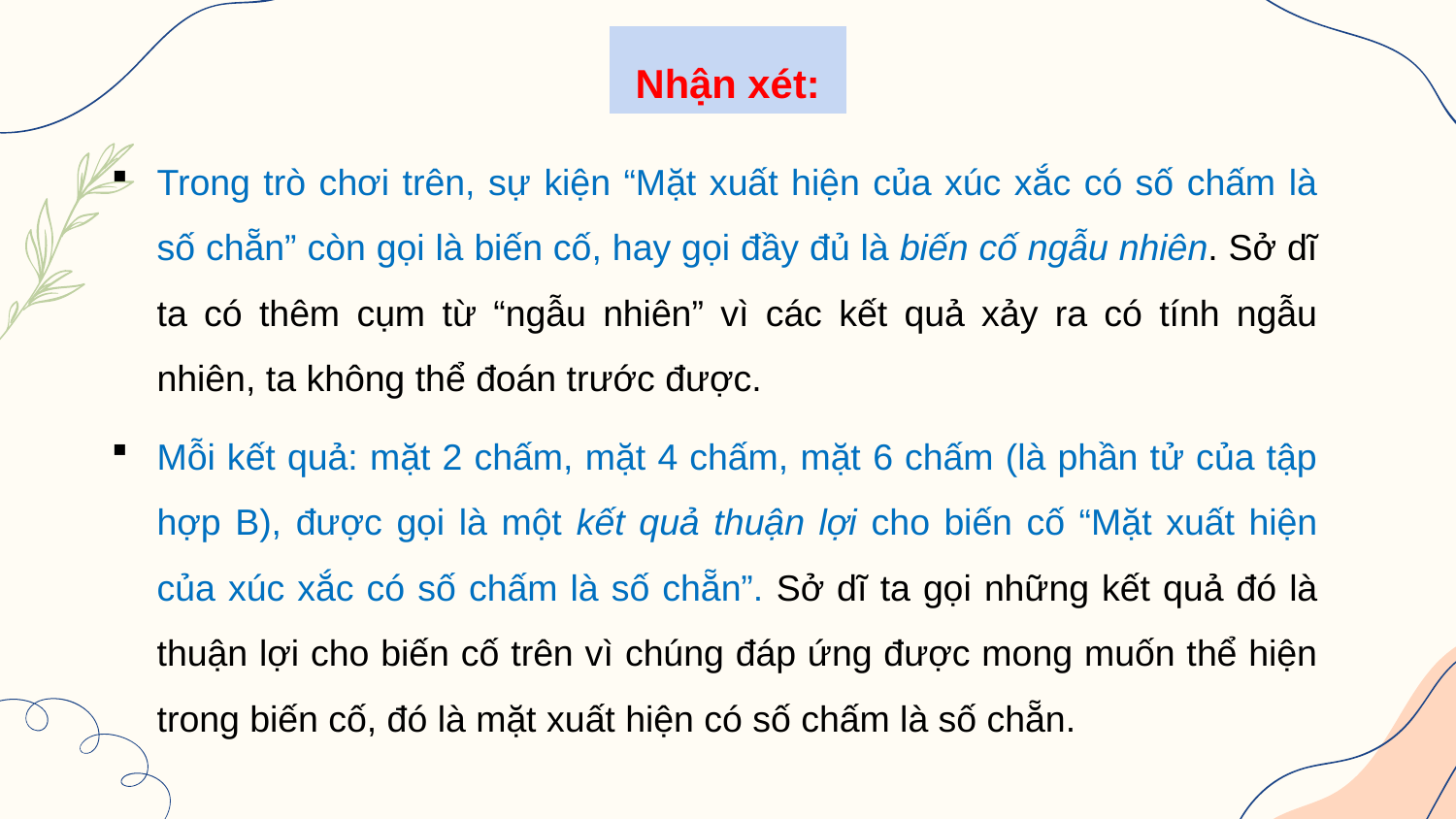

Nhận xét:
Trong trò chơi trên, sự kiện “Mặt xuất hiện của xúc xắc có số chấm là số chẵn” còn gọi là biến cố, hay gọi đầy đủ là biến cố ngẫu nhiên. Sở dĩ ta có thêm cụm từ “ngẫu nhiên” vì các kết quả xảy ra có tính ngẫu nhiên, ta không thể đoán trước được.
Mỗi kết quả: mặt 2 chấm, mặt 4 chấm, mặt 6 chấm (là phần tử của tập hợp B), được gọi là một kết quả thuận lợi cho biến cố “Mặt xuất hiện của xúc xắc có số chấm là số chẵn”. Sở dĩ ta gọi những kết quả đó là thuận lợi cho biến cố trên vì chúng đáp ứng được mong muốn thể hiện trong biến cố, đó là mặt xuất hiện có số chấm là số chẵn.